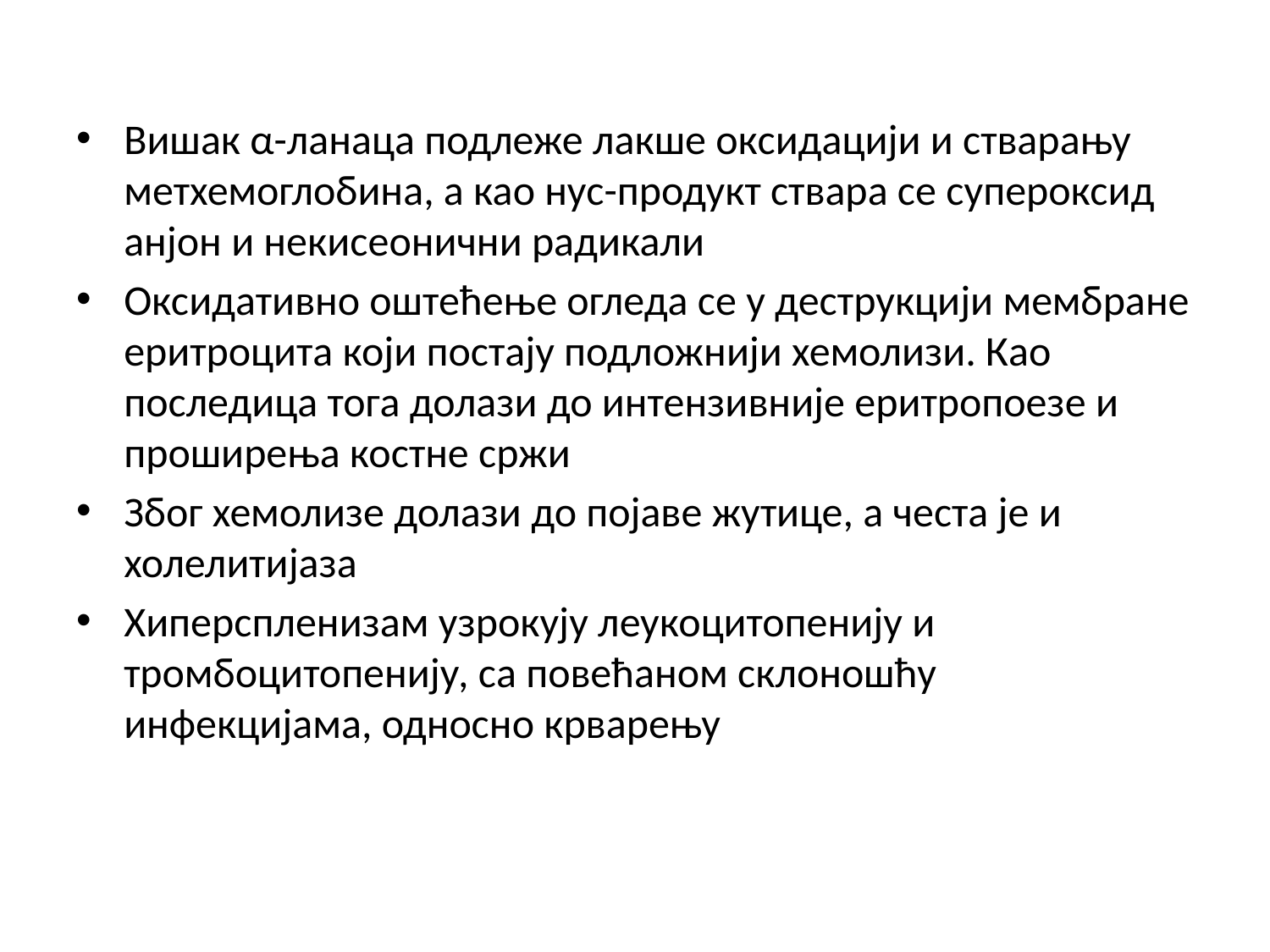

Вишак α-ланаца подлеже лакше оксидацији и стварању метхемоглобина, а као нус-продукт ствара се супероксид анјон и некисеонични радикали
Оксидативно оштећење огледа се у деструкцији мембране еритроцита који постају подложнији хемолизи. Као последица тога долази до интензивније еритропоезе и проширења костне сржи
Због хемолизе долази до појаве жутице, а честа је и холелитијаза
Хиперспленизам узрокују леукоцитопенију и тромбоцитопенију, са повећаном склоношћу инфекцијама, односно крварењу